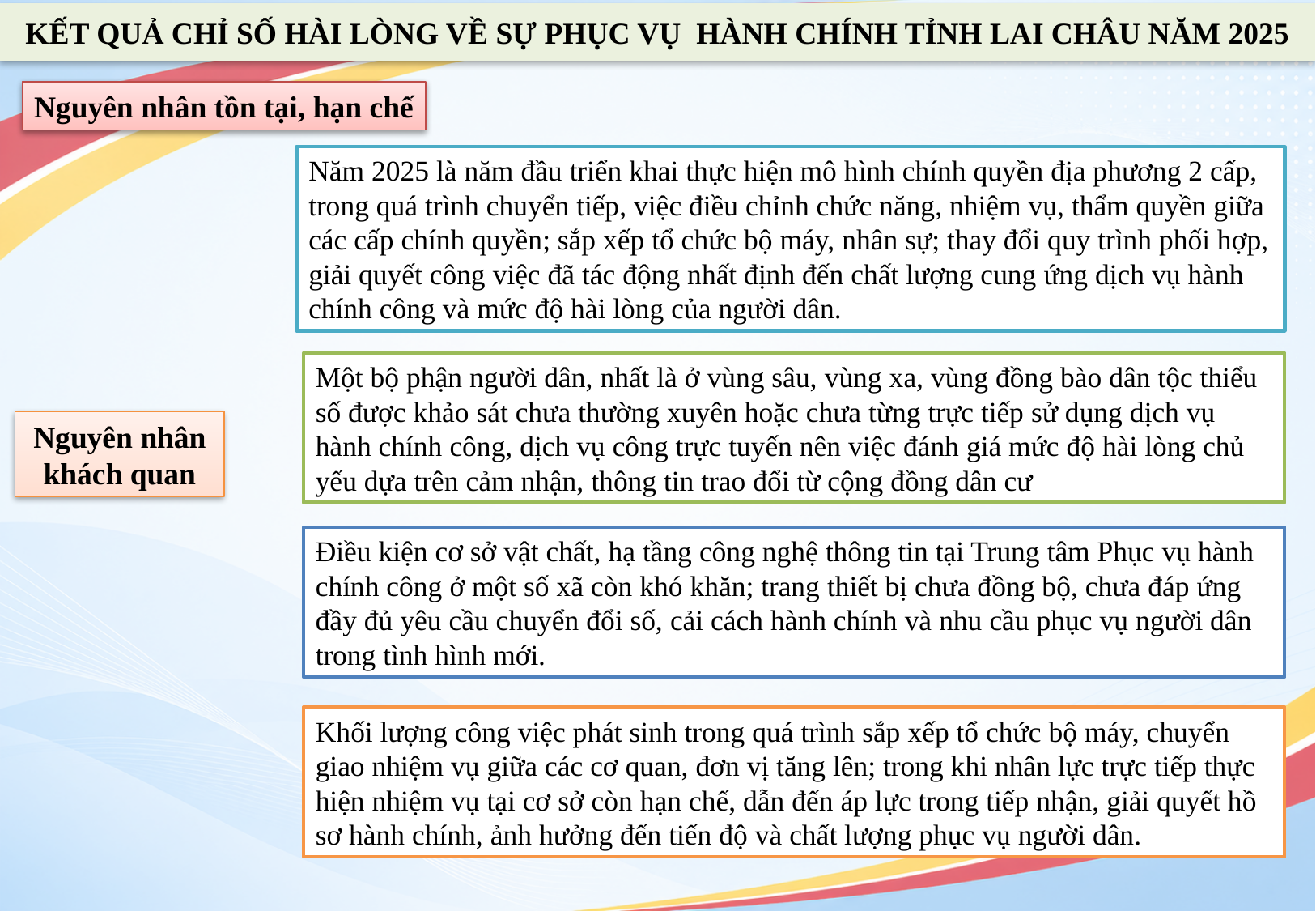

KẾT QUẢ CHỈ SỐ HÀI LÒNG VỀ SỰ PHỤC VỤ  HÀNH CHÍNH TỈNH LAI CHÂU NĂM 2025
Nguyên nhân tồn tại, hạn chế
Năm 2025 là năm đầu triển khai thực hiện mô hình chính quyền địa phương 2 cấp, trong quá trình chuyển tiếp, việc điều chỉnh chức năng, nhiệm vụ, thẩm quyền giữa các cấp chính quyền; sắp xếp tổ chức bộ máy, nhân sự; thay đổi quy trình phối hợp, giải quyết công việc đã tác động nhất định đến chất lượng cung ứng dịch vụ hành chính công và mức độ hài lòng của người dân.
Một bộ phận người dân, nhất là ở vùng sâu, vùng xa, vùng đồng bào dân tộc thiểu số được khảo sát chưa thường xuyên hoặc chưa từng trực tiếp sử dụng dịch vụ hành chính công, dịch vụ công trực tuyến nên việc đánh giá mức độ hài lòng chủ yếu dựa trên cảm nhận, thông tin trao đổi từ cộng đồng dân cư
Nguyên nhân khách quan
Điều kiện cơ sở vật chất, hạ tầng công nghệ thông tin tại Trung tâm Phục vụ hành chính công ở một số xã còn khó khăn; trang thiết bị chưa đồng bộ, chưa đáp ứng đầy đủ yêu cầu chuyển đổi số, cải cách hành chính và nhu cầu phục vụ người dân trong tình hình mới.
Khối lượng công việc phát sinh trong quá trình sắp xếp tổ chức bộ máy, chuyển giao nhiệm vụ giữa các cơ quan, đơn vị tăng lên; trong khi nhân lực trực tiếp thực hiện nhiệm vụ tại cơ sở còn hạn chế, dẫn đến áp lực trong tiếp nhận, giải quyết hồ sơ hành chính, ảnh hưởng đến tiến độ và chất lượng phục vụ người dân.